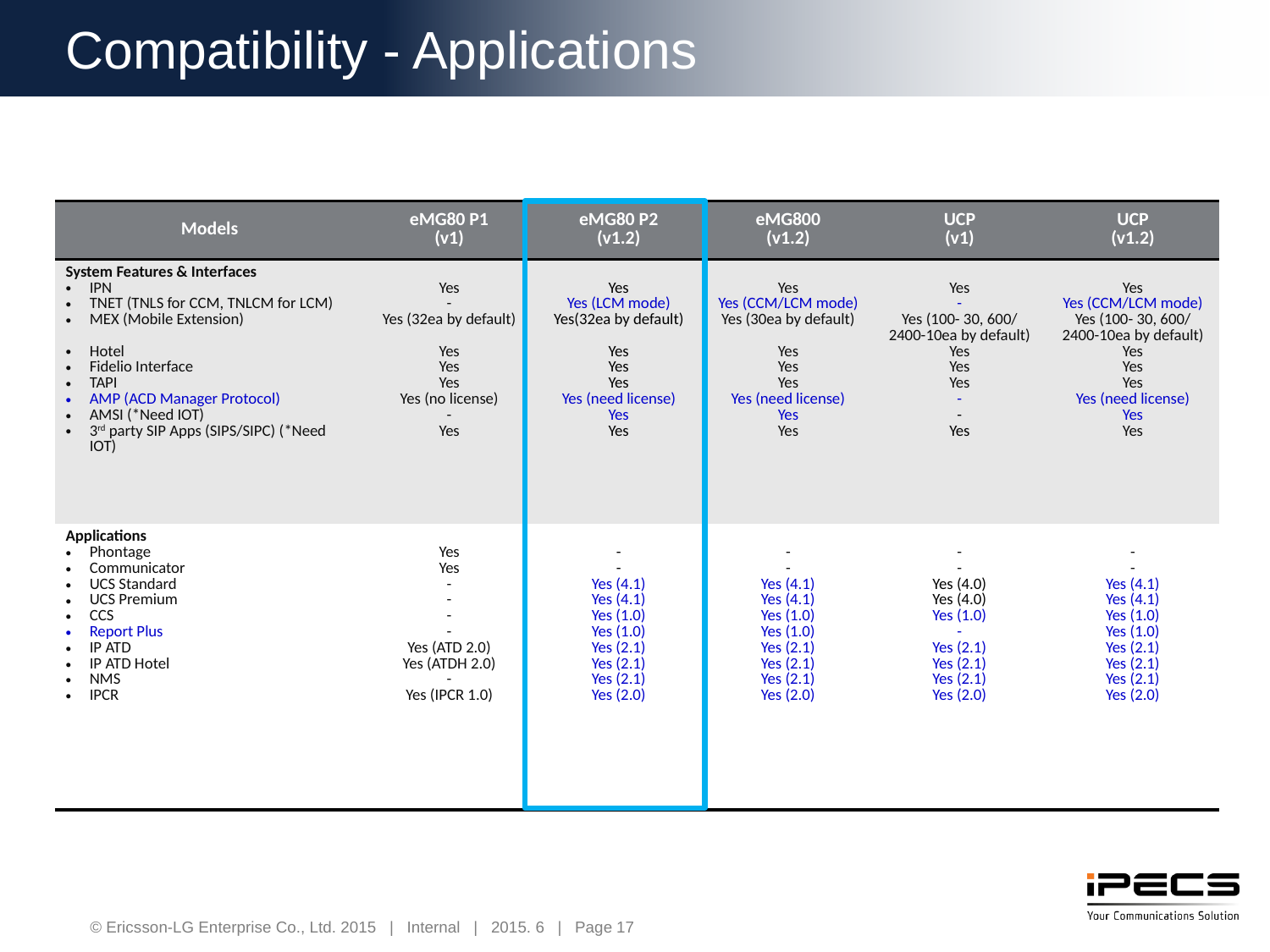

Compatibility - Applications
| Models | eMG80 P1 (v1) | eMG80 P2 (v1.2) | eMG800 (v1.2) | UCP (v1) | UCP (v1.2) |
| --- | --- | --- | --- | --- | --- |
| System Features & Interfaces IPN TNET (TNLS for CCM, TNLCM for LCM) MEX (Mobile Extension) Hotel Fidelio Interface TAPI AMP (ACD Manager Protocol) AMSI (\*Need IOT) 3rd party SIP Apps (SIPS/SIPC) (\*Need IOT) | Yes - Yes (32ea by default) Yes Yes Yes Yes (no license) - Yes | Yes Yes (LCM mode) Yes(32ea by default) Yes Yes Yes Yes (need license) Yes Yes | Yes Yes (CCM/LCM mode) Yes (30ea by default) Yes Yes Yes Yes (need license) Yes Yes | Yes - Yes (100- 30, 600/ 2400-10ea by default) Yes Yes Yes - - Yes | Yes Yes (CCM/LCM mode) Yes (100- 30, 600/ 2400-10ea by default) Yes Yes Yes Yes (need license) Yes Yes |
| Applications Phontage Communicator UCS Standard UCS Premium CCS Report Plus IP ATD IP ATD Hotel NMS IPCR | Yes Yes - - - - Yes (ATD 2.0) Yes (ATDH 2.0) - Yes (IPCR 1.0) | - - Yes (4.1) Yes (4.1) Yes (1.0) Yes (1.0) Yes (2.1) Yes (2.1) Yes (2.1) Yes (2.0) | - - Yes (4.1) Yes (4.1) Yes (1.0) Yes (1.0) Yes (2.1) Yes (2.1) Yes (2.1) Yes (2.0) | - - Yes (4.0) Yes (4.0) Yes (1.0) - Yes (2.1) Yes (2.1) Yes (2.1) Yes (2.0) | - - Yes (4.1) Yes (4.1) Yes (1.0) Yes (1.0) Yes (2.1) Yes (2.1) Yes (2.1) Yes (2.0) |